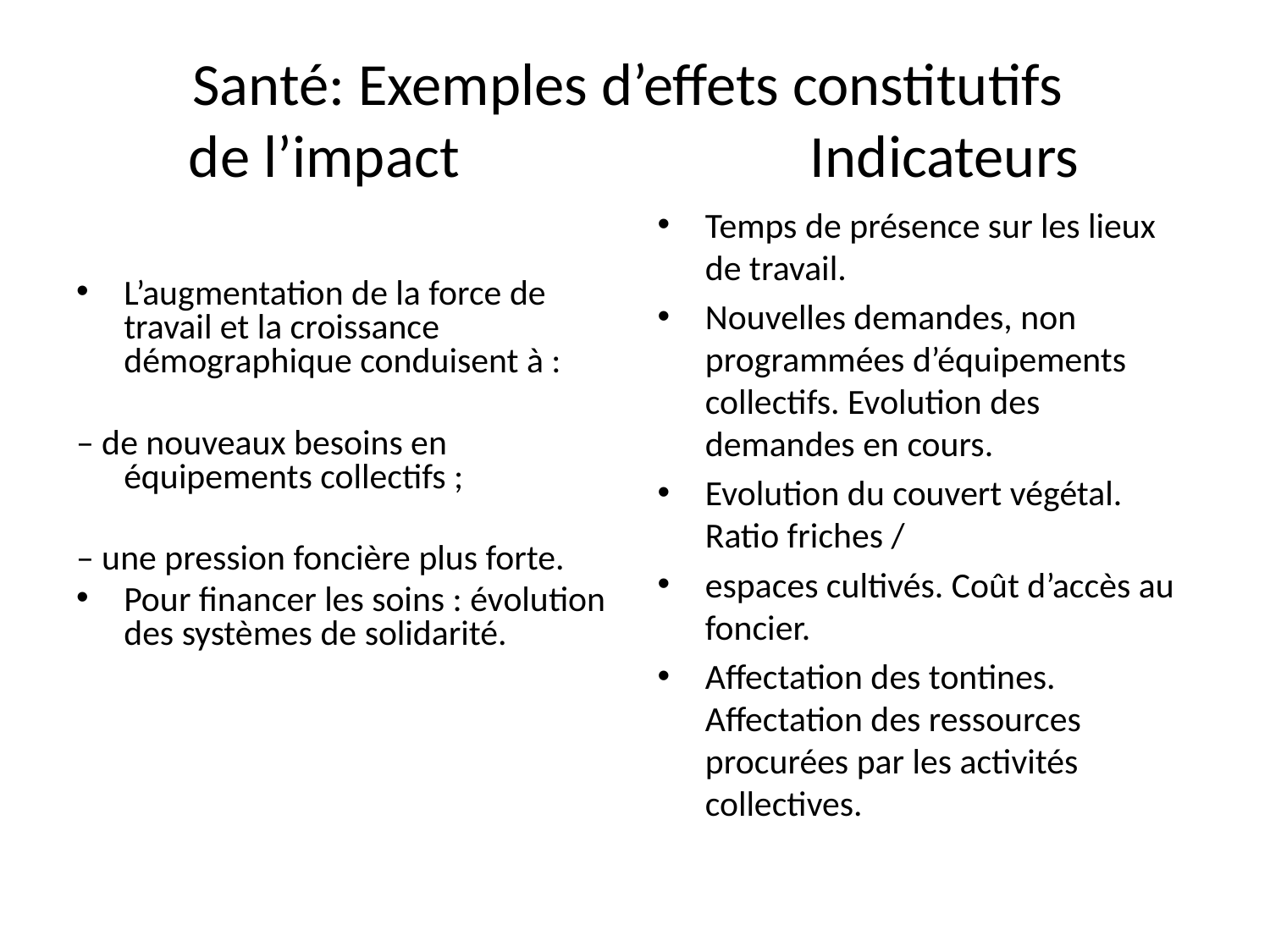

# Santé: Exemples d’effets constitutifs de l’impact                          Indicateurs
Temps de présence sur les lieux de travail.
Nouvelles demandes, non programmées d’équipements collectifs. Evolution des demandes en cours.
Evolution du couvert végétal. Ratio friches /
espaces cultivés. Coût d’accès au foncier.
Affectation des tontines. Affectation des ressources procurées par les activités collectives.

L’augmentation de la force de travail et la croissance  démographique conduisent à :

– de nouveaux besoins en équipements collectifs ;

– une pression foncière plus forte.
Pour financer les soins : évolution des systèmes de solidarité.